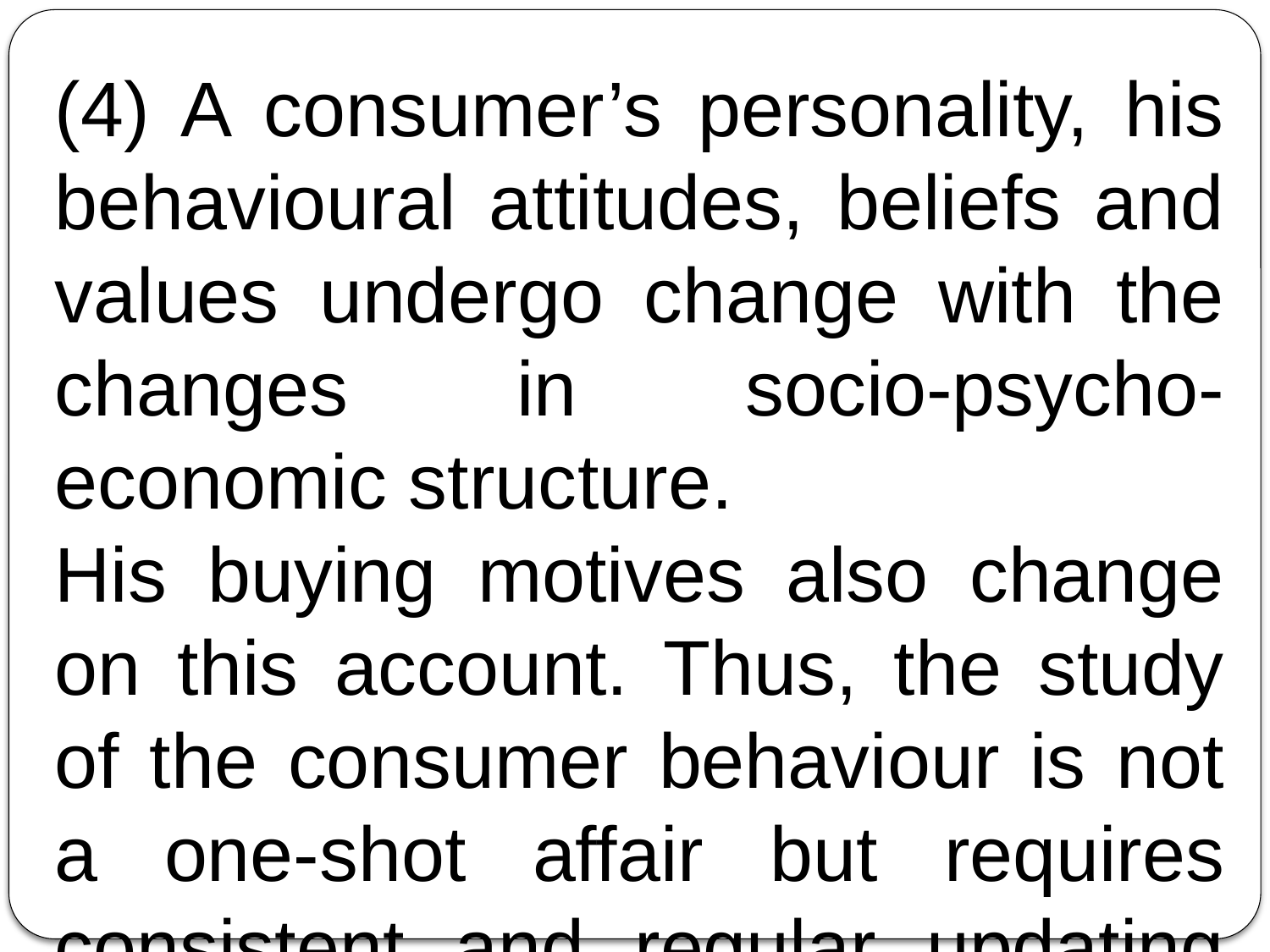

(4) A consumer’s personality, his behavioural attitudes, beliefs and values undergo change with the changes in socio-psycho-economic struc­ture.
His buying motives also change on this account. Thus, the study of the consumer behaviour is not a one-shot affair but requires consistent and regular updating from period to period.